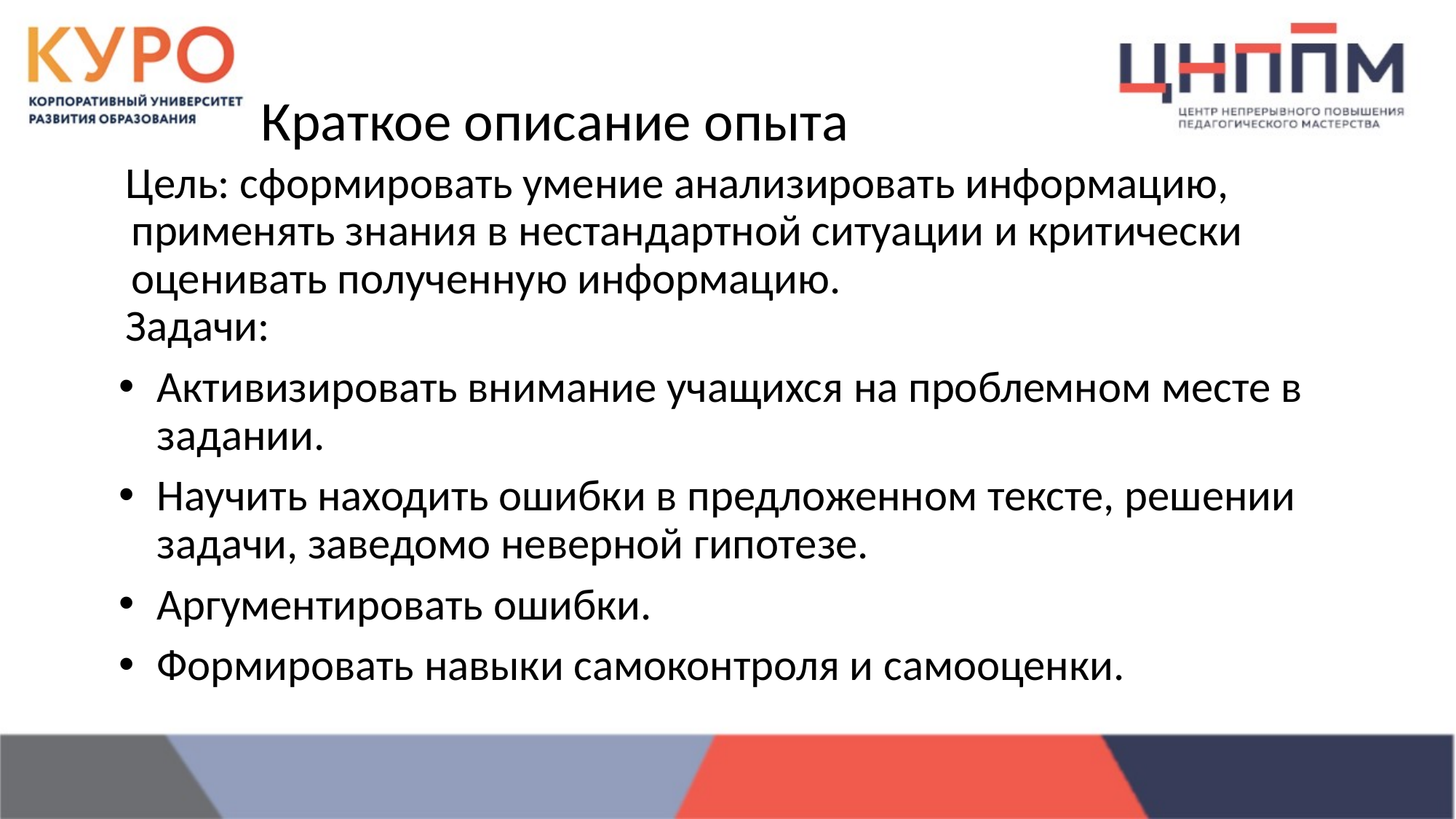

# Краткое описание опыта
Цель: сформировать умение анализировать информацию, применять знания в нестандартной ситуации и критически оценивать полученную информацию.
Задачи:
Активизировать внимание учащихся на проблемном месте в задании.
Научить находить ошибки в предложенном тексте, решении задачи, заведомо неверной гипотезе.
Аргументировать ошибки.
Формировать навыки самоконтроля и самооценки.